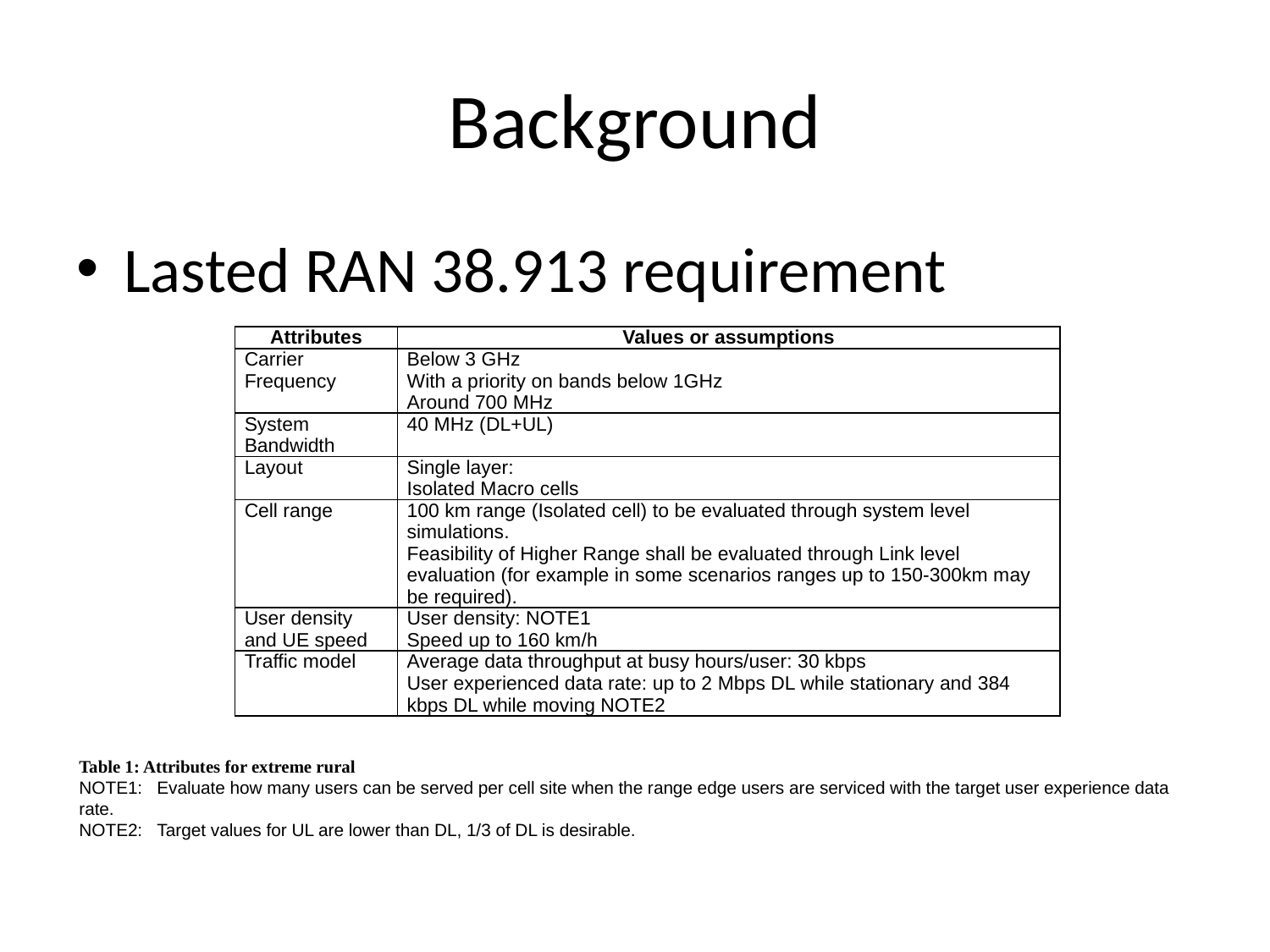

# Background
Lasted RAN 38.913 requirement
| Attributes | Values or assumptions |
| --- | --- |
| Carrier Frequency | Below 3 GHz With a priority on bands below 1GHz Around 700 MHz |
| System Bandwidth | 40 MHz (DL+UL) |
| Layout | Single layer: Isolated Macro cells |
| Cell range | 100 km range (Isolated cell) to be evaluated through system level simulations. Feasibility of Higher Range shall be evaluated through Link level evaluation (for example in some scenarios ranges up to 150-300km may be required). |
| User density and UE speed | User density: NOTE1 Speed up to 160 km/h |
| Traffic model | Average data throughput at busy hours/user: 30 kbps User experienced data rate: up to 2 Mbps DL while stationary and 384 kbps DL while moving NOTE2 |
Table 1: Attributes for extreme rural
NOTE1:   Evaluate how many users can be served per cell site when the range edge users are serviced with the target user experience data rate.
NOTE2:   Target values for UL are lower than DL, 1/3 of DL is desirable.